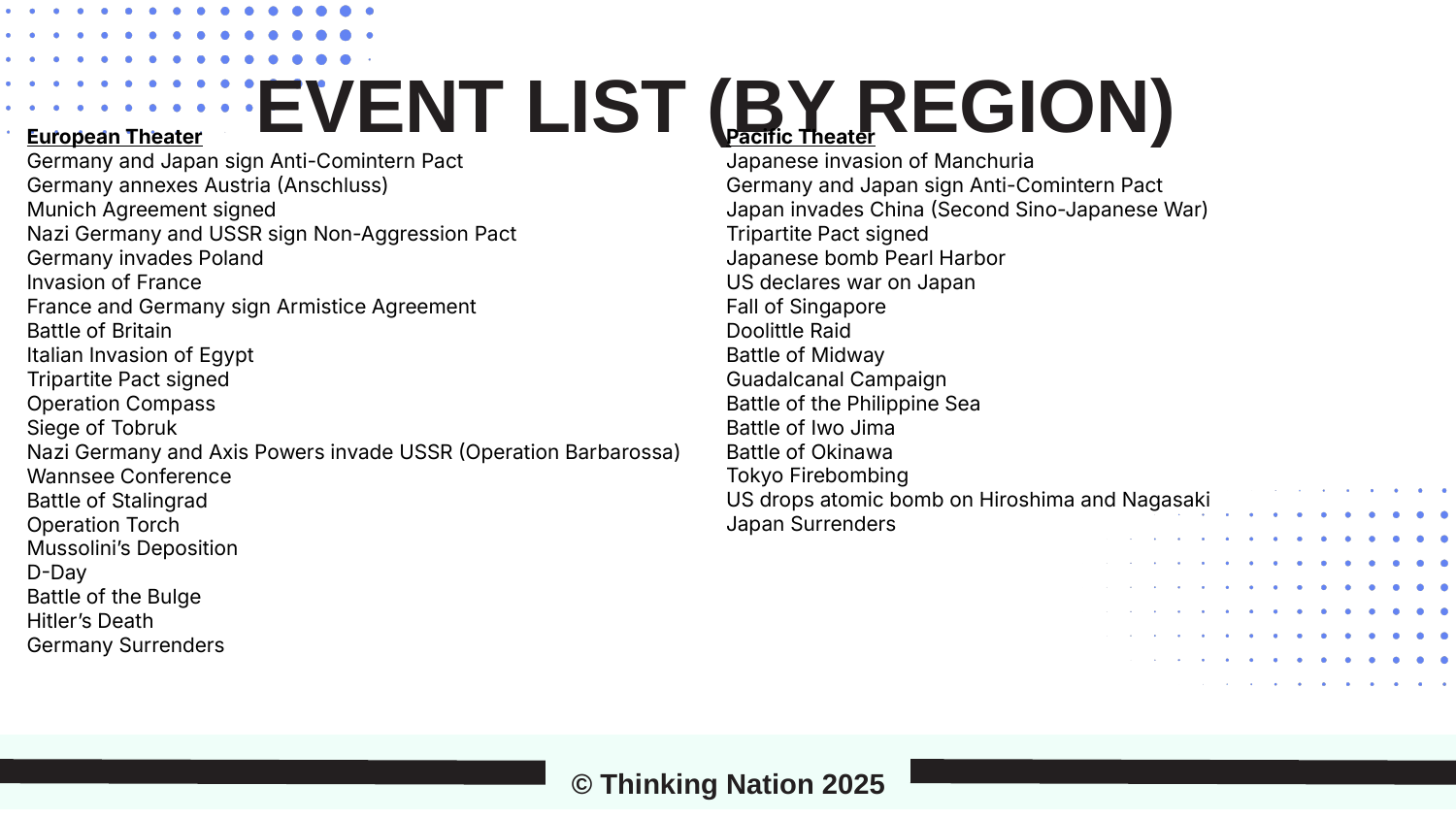

EVENT LIST (BY REGION)
European Theater
Germany and Japan sign Anti-Comintern Pact
Germany annexes Austria (Anschluss)
Munich Agreement signed
Nazi Germany and USSR sign Non-Aggression Pact
Germany invades Poland
Invasion of France
France and Germany sign Armistice Agreement
Battle of Britain
Italian Invasion of Egypt
Tripartite Pact signed
Operation Compass
Siege of Tobruk
Nazi Germany and Axis Powers invade USSR (Operation Barbarossa)
Wannsee Conference
Battle of Stalingrad
Operation Torch
Mussolini’s Deposition
D-Day
Battle of the Bulge
Hitler’s Death
Germany Surrenders

Pacific Theater
Japanese invasion of Manchuria
Germany and Japan sign Anti-Comintern Pact
Japan invades China (Second Sino-Japanese War)
Tripartite Pact signed
Japanese bomb Pearl Harbor
US declares war on Japan
Fall of Singapore
Doolittle Raid
Battle of Midway
Guadalcanal Campaign
Battle of the Philippine Sea
Battle of Iwo Jima
Battle of Okinawa
Tokyo Firebombing
US drops atomic bomb on Hiroshima and Nagasaki
Japan Surrenders

© Thinking Nation 2025